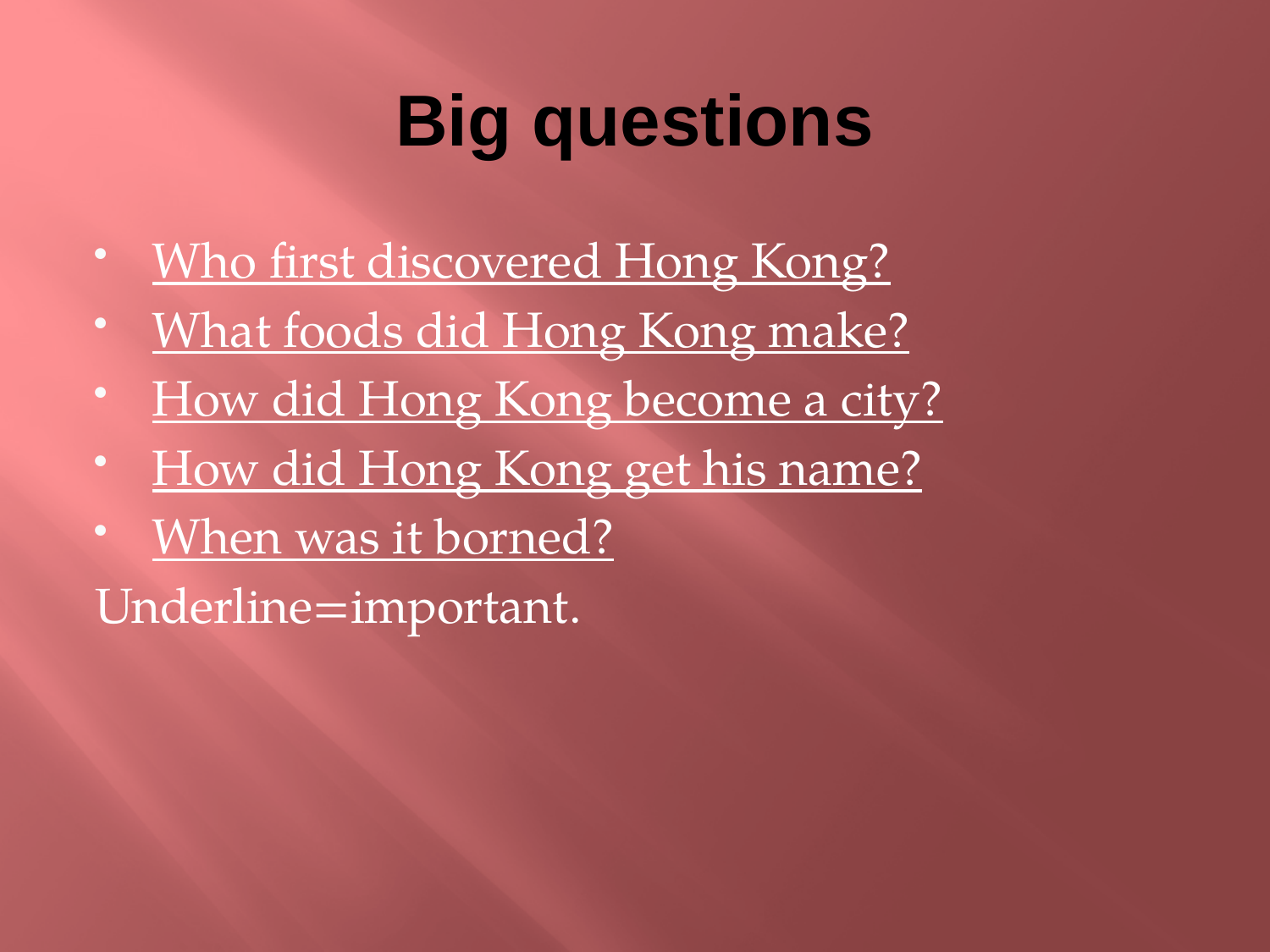

# Big questions
Who first discovered Hong Kong?
What foods did Hong Kong make?
How did Hong Kong become a city?
How did Hong Kong get his name?
When was it borned?
Underline=important.